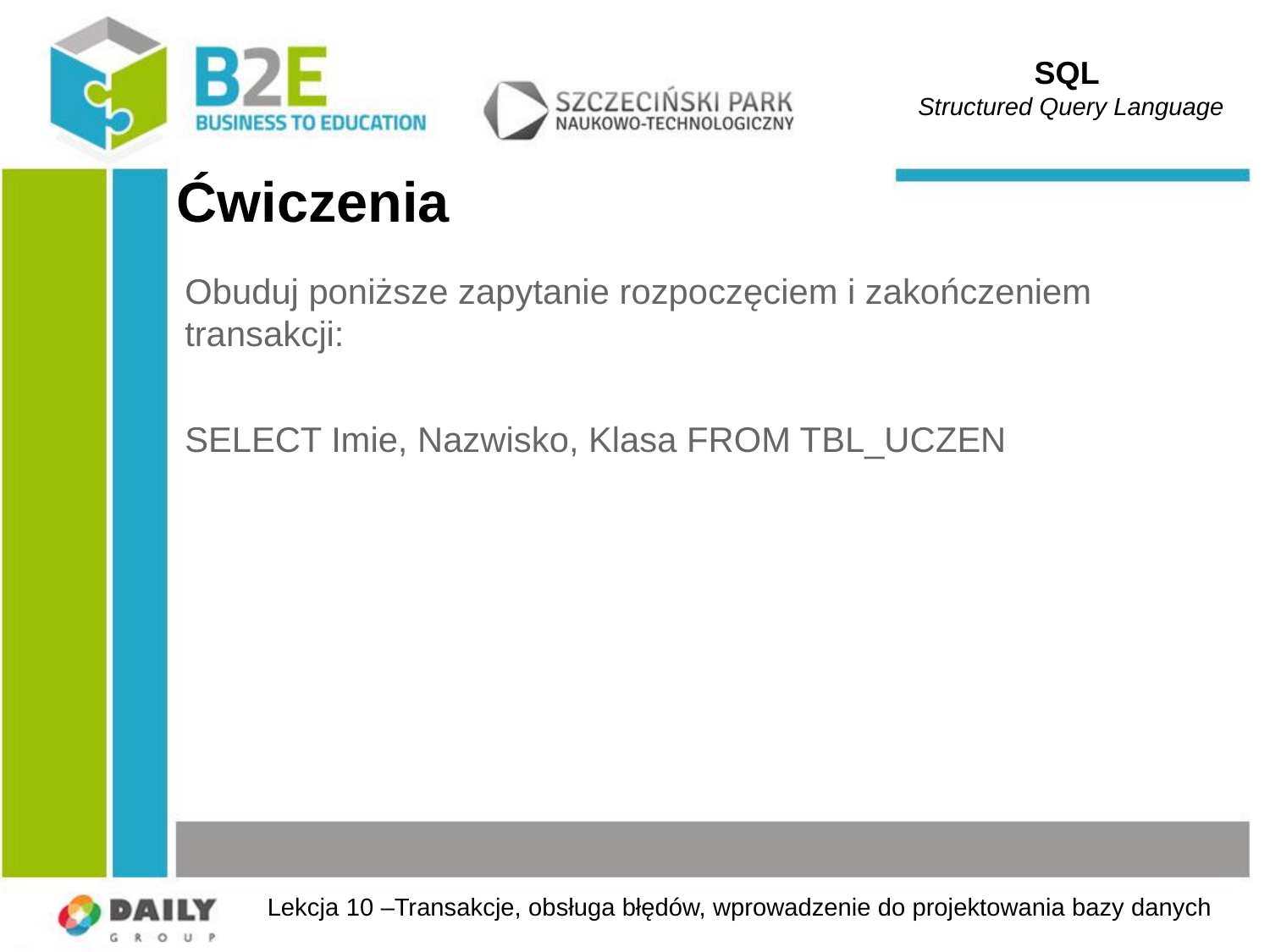

SQL
Structured Query Language
# Ćwiczenia
Obuduj poniższe zapytanie rozpoczęciem i zakończeniem transakcji:

SELECT Imie, Nazwisko, Klasa FROM TBL_UCZEN
Lekcja 10 –Transakcje, obsługa błędów, wprowadzenie do projektowania bazy danych